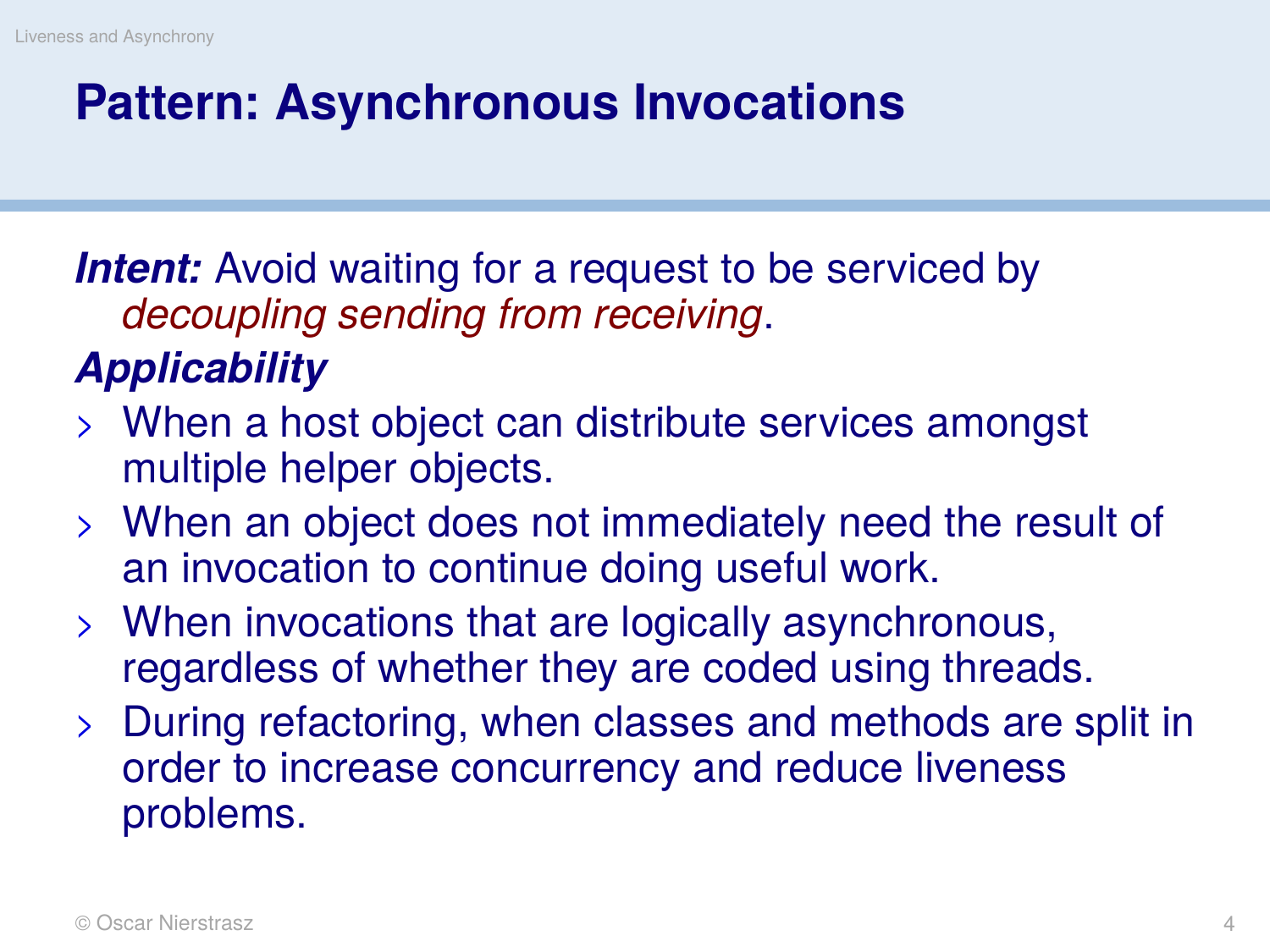

Liveness and Asynchrony
# Pattern: Asynchronous Invocations
Intent: Avoid waiting for a request to be serviced by decoupling sending from receiving.
Applicability
When a host object can distribute services amongst multiple helper objects.
When an object does not immediately need the result of an invocation to continue doing useful work.
When invocations that are logically asynchronous, regardless of whether they are coded using threads.
During refactoring, when classes and methods are split in order to increase concurrency and reduce liveness problems.
© Oscar Nierstrasz
4